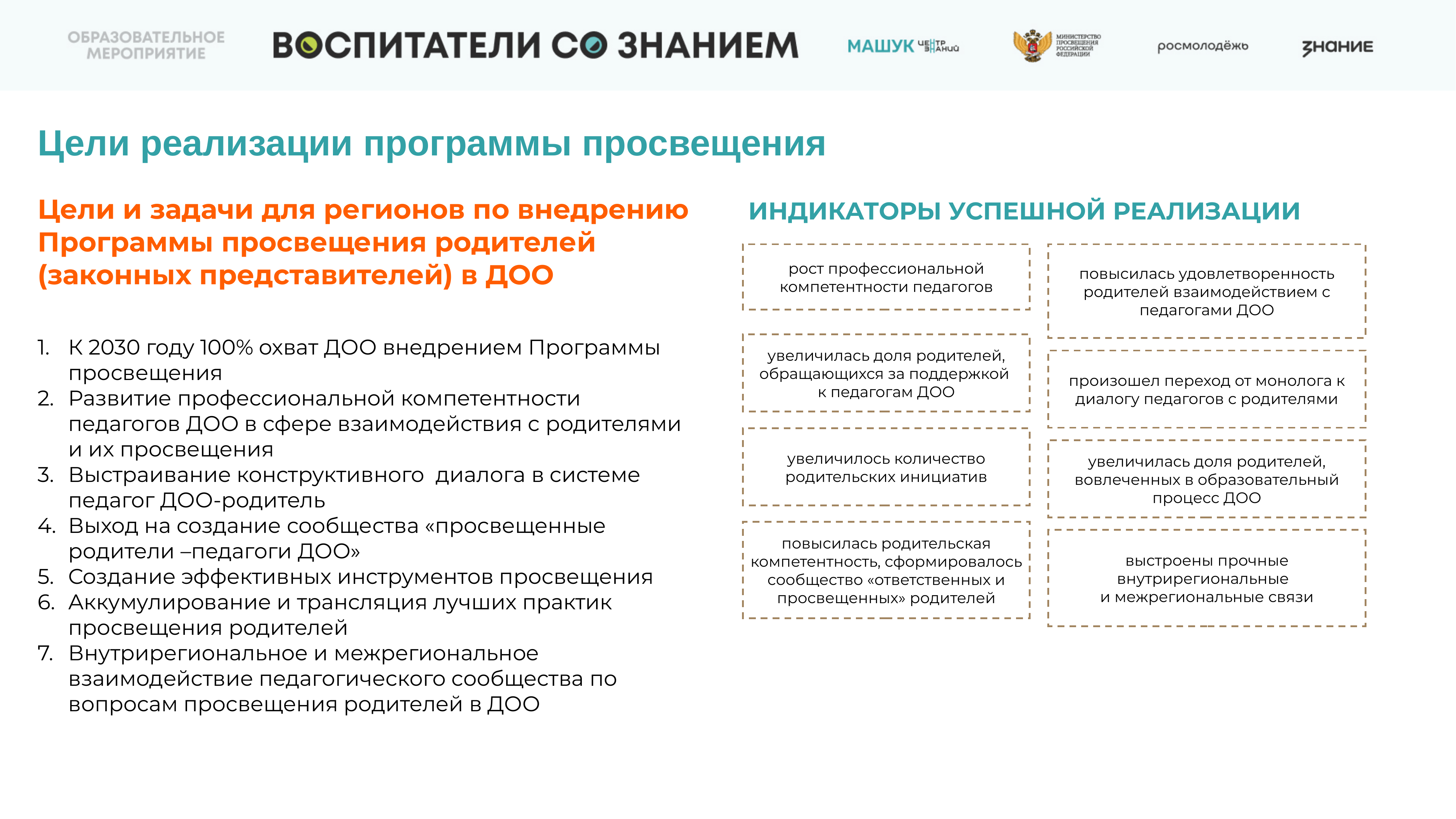

Цели реализации программы просвещения
Цели и задачи для регионов по внедрению Программы просвещения родителей (законных представителей) в ДОО

К 2030 году 100% охват ДОО внедрением Программы просвещения
Развитие профессиональной компетентности педагогов ДОО в сфере взаимодействия с родителями и их просвещения
Выстраивание конструктивного  диалога в системе педагог ДОО-родитель
Выход на создание сообщества «просвещенные родители –педагоги ДОО»
Создание эффективных инструментов просвещения
Аккумулирование и трансляция лучших практик просвещения родителей
Внутрирегиональное и межрегиональное взаимодействие педагогического сообщества по вопросам просвещения родителей в ДОО

ИНДИКАТОРЫ УСПЕШНОЙ РЕАЛИЗАЦИИ
повысилась удовлетворенность родителей взаимодействием с педагогами ДОО
рост профессиональной компетентности педагогов
увеличилась доля родителей, обращающихся за поддержкой
к педагогам ДОО
произошел переход от монолога к диалогу педагогов с родителями
увеличилось количество родительских инициатив
увеличилась доля родителей, вовлеченных в образовательный процесс ДОО
повысилась родительская компетентность, сформировалось сообщество «ответственных и просвещенных» родителей
выстроены прочные внутрирегиональные 
и межрегиональные связи